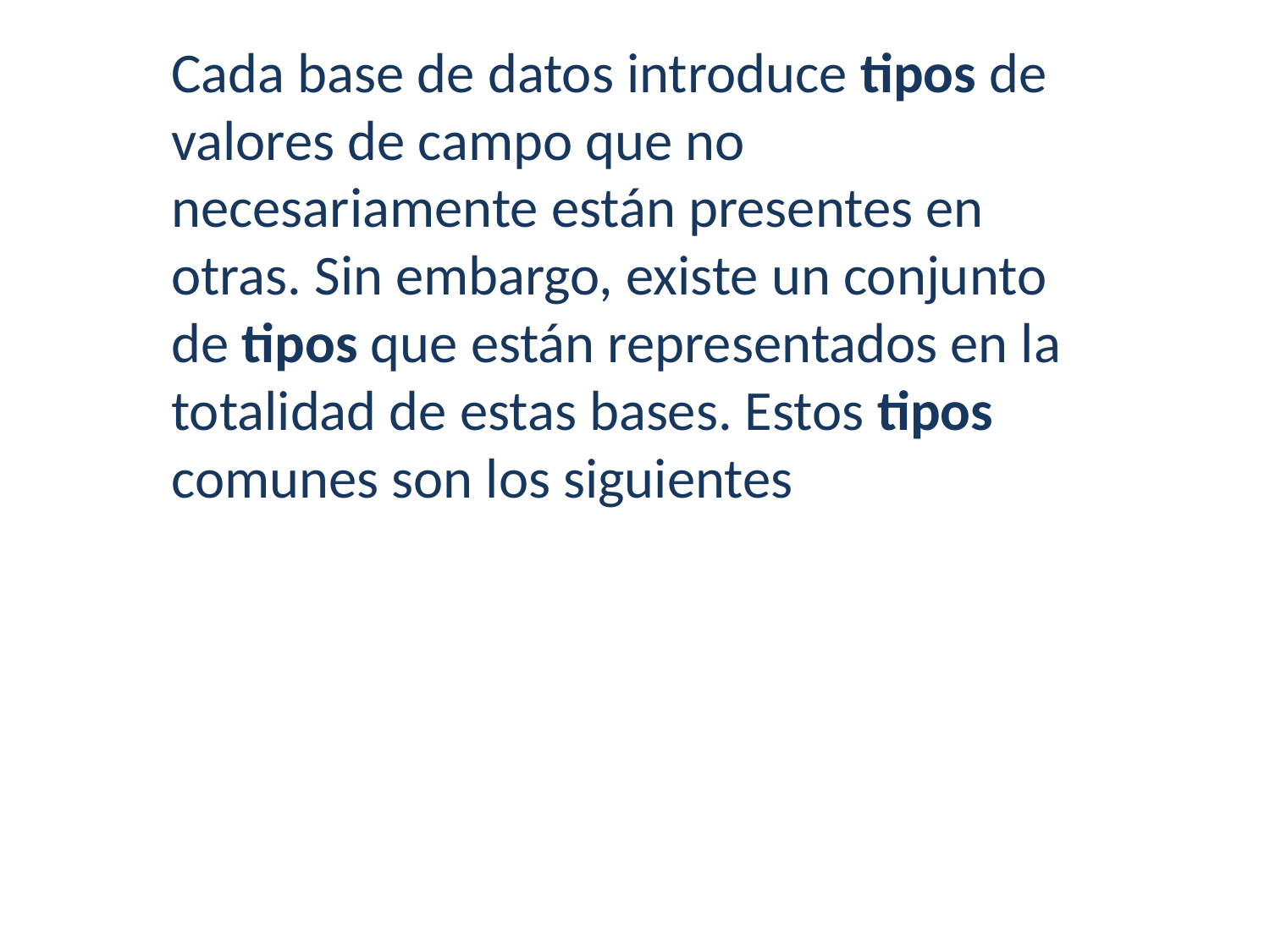

Cada base de datos introduce tipos de valores de campo que no necesariamente están presentes en otras. Sin embargo, existe un conjunto de tipos que están representados en la totalidad de estas bases. Estos tipos comunes son los siguientes